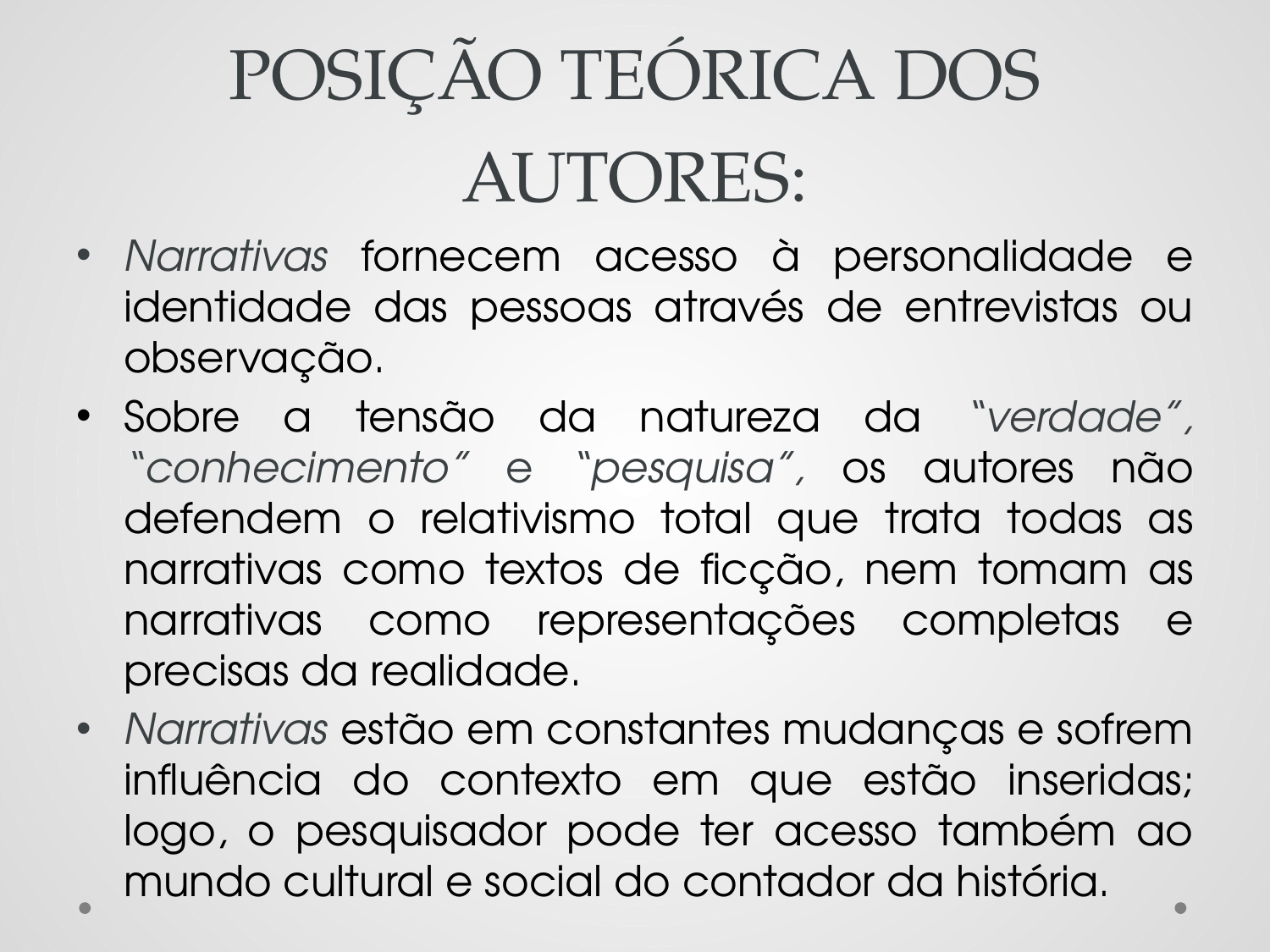

# POSIÇÃO TEÓRICA DOS AUTORES:
Narrativas fornecem acesso à personalidade e identidade das pessoas através de entrevistas ou observação.
Sobre a tensão da natureza da “verdade”, “conhecimento” e “pesquisa”, os autores não defendem o relativismo total que trata todas as narrativas como textos de ficção, nem tomam as narrativas como representações completas e precisas da realidade.
Narrativas estão em constantes mudanças e sofrem influência do contexto em que estão inseridas; logo, o pesquisador pode ter acesso também ao mundo cultural e social do contador da história.